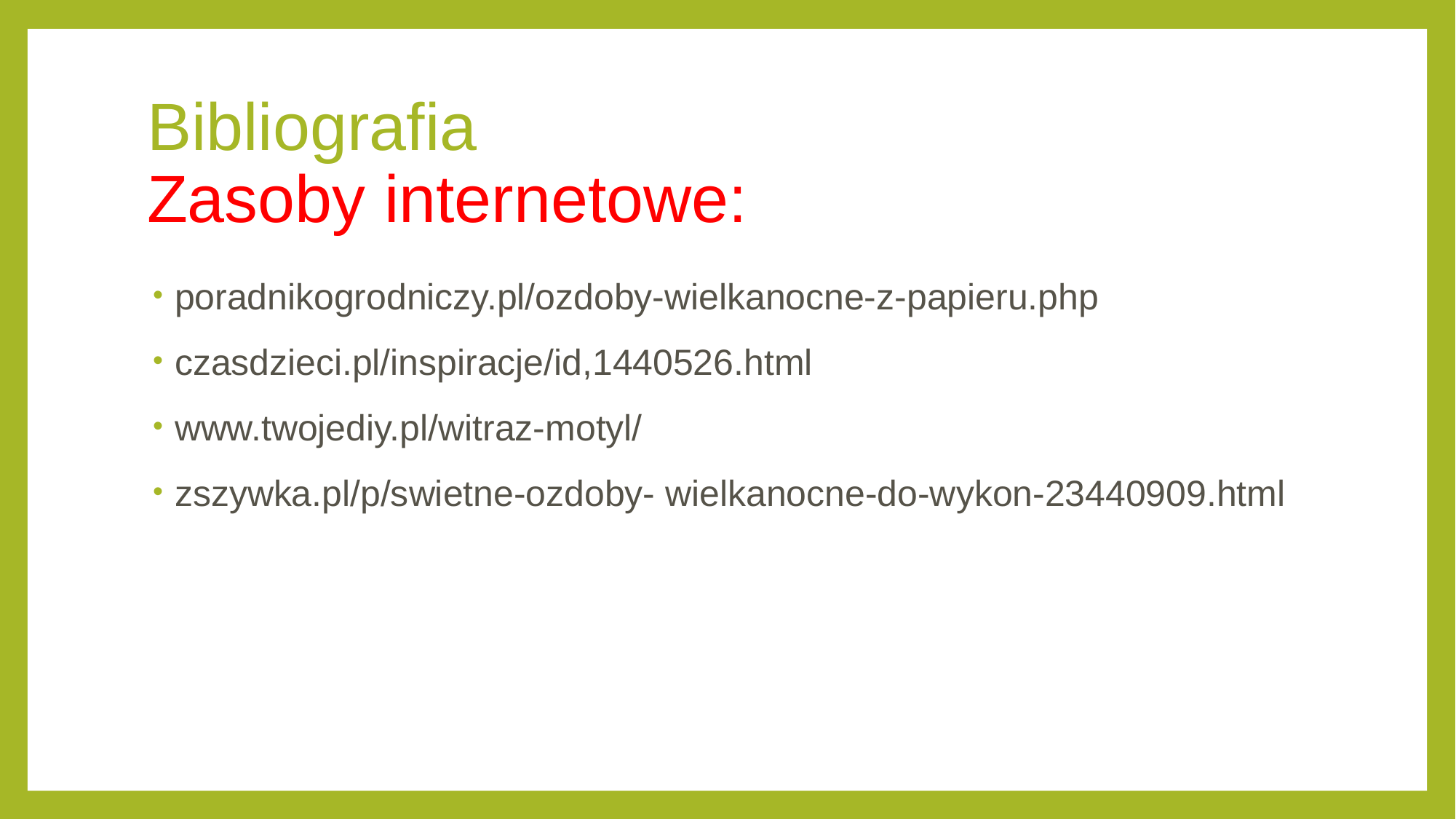

# Bibliografia Zasoby internetowe:
poradnikogrodniczy.pl/ozdoby-wielkanocne-z-papieru.php
czasdzieci.pl/inspiracje/id,1440526.html
www.twojediy.pl/witraz-motyl/
zszywka.pl/p/swietne-ozdoby- wielkanocne-do-wykon-23440909.html